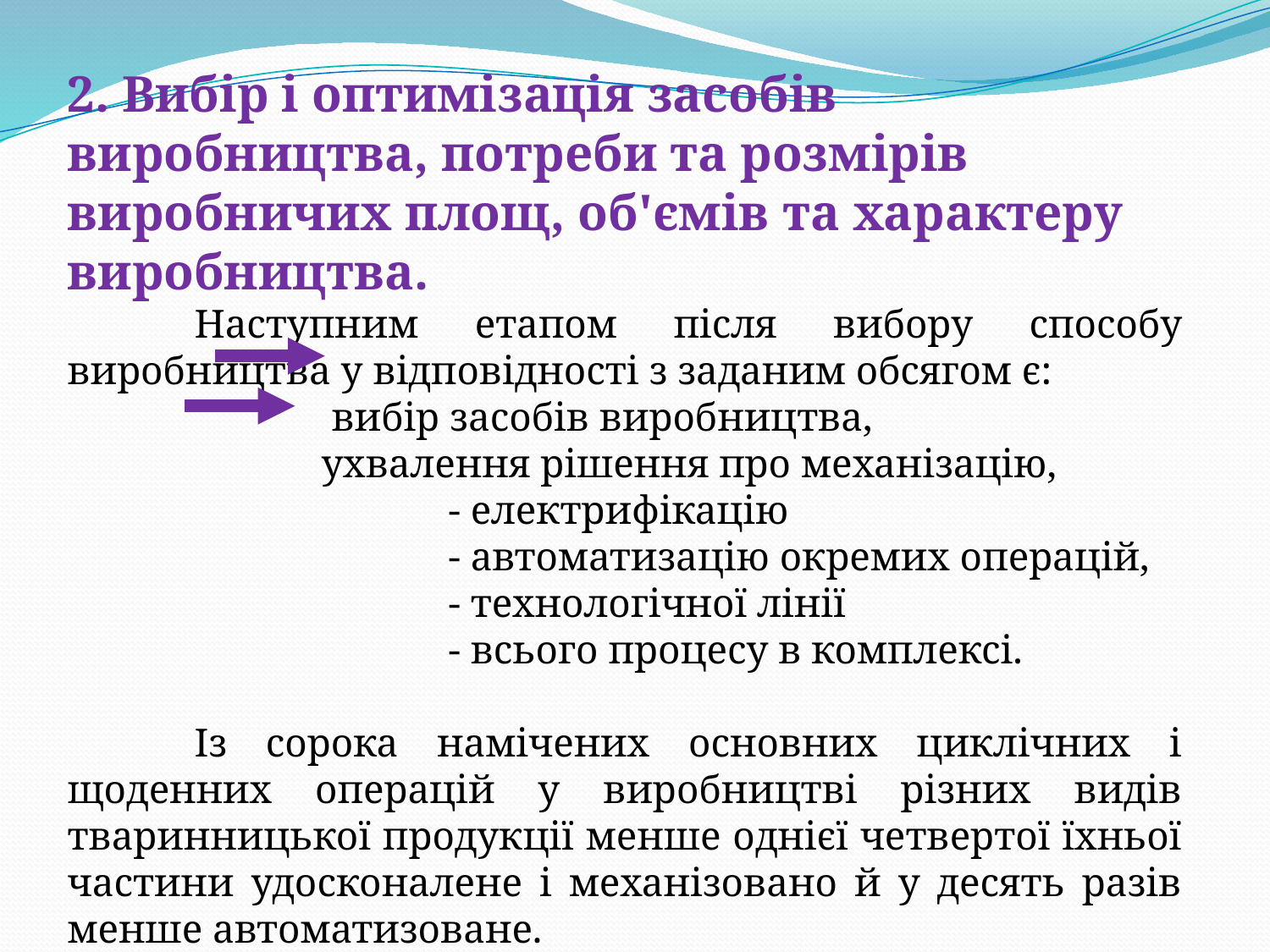

2. Вибір і оптимізація засобів виробництва, потреби та розмірів виробничих площ, об'ємів та характеру виробництва.
	Наступним етапом після вибору способу виробництва у відповідності з заданим обсягом є:
		 вибір засобів виробництва,
		ухвалення рішення про механізацію,
			- електрифікацію
			- автоматизацію окремих операцій,
			- технологічної лінії
			- всього процесу в комплексі.

	Із сорока намічених основних циклічних і щоденних операцій у виробництві різних видів тваринницької продукції менше однієї четвертої їхньої частини удосконалене і механізовано й у десять разів менше автоматизоване.